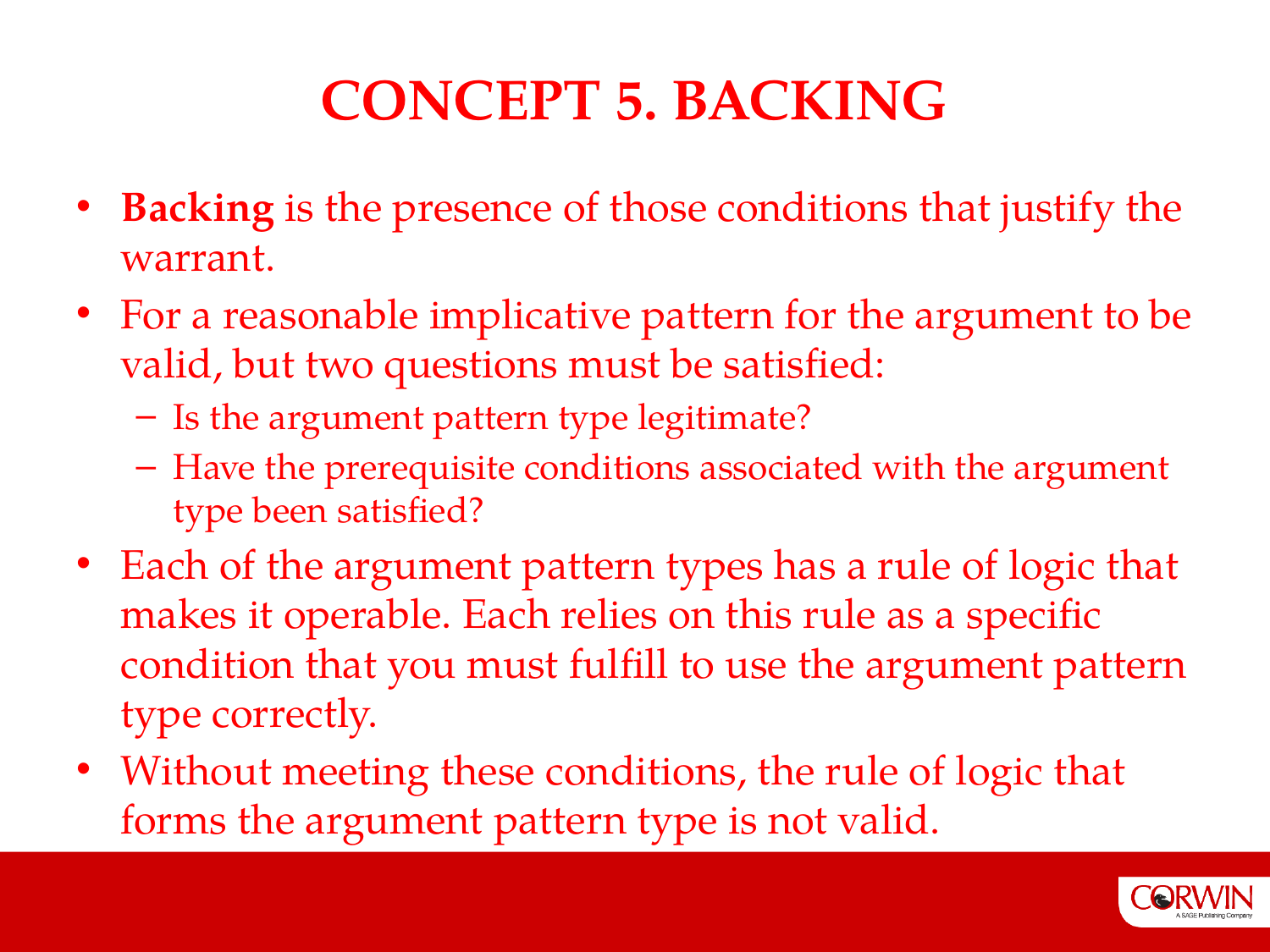

# CONCEPT 5. BACKING
Backing is the presence of those conditions that justify the warrant.
For a reasonable implicative pattern for the argument to be valid, but two questions must be satisfied:
Is the argument pattern type legitimate?
Have the prerequisite conditions associated with the argument type been satisfied?
Each of the argument pattern types has a rule of logic that makes it operable. Each relies on this rule as a specific condition that you must fulfill to use the argument pattern type correctly.
Without meeting these conditions, the rule of logic that forms the argument pattern type is not valid.